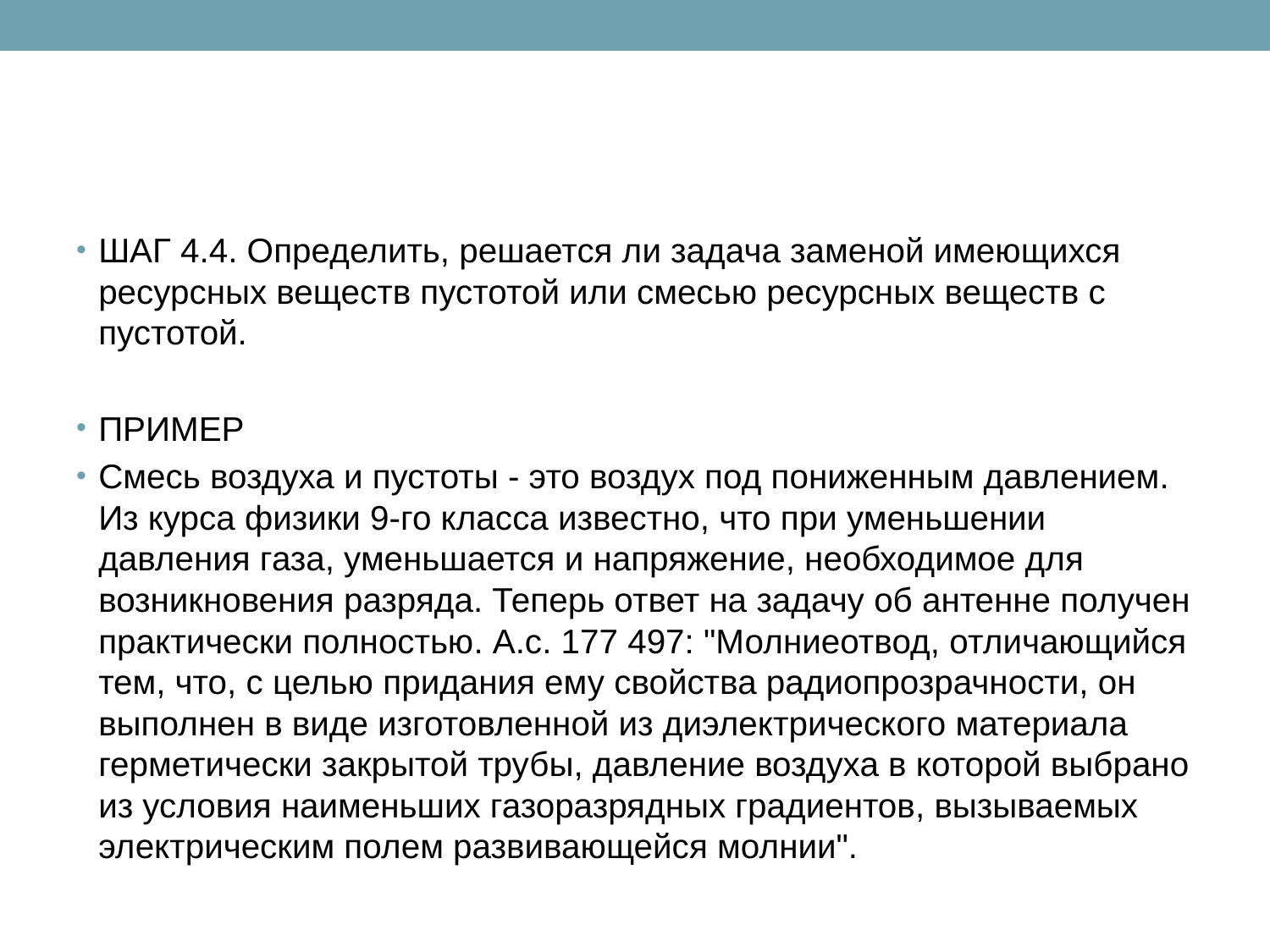

#
ШАГ 4.4. Определить, решается ли задача заменой имеющихся ресурсных веществ пустотой или смесью ресурсных веществ с пустотой.

ПРИМЕР
Смесь воздуха и пустоты - это воздух под пониженным давлением. Из курса физики 9-го класса известно, что при уменьшении давления газа, уменьшается и напряжение, необходимое для возникновения разряда. Теперь ответ на задачу об антенне получен практически полностью. А.с. 177 497: "Молниеотвод, отличающийся тем, что, с целью придания ему свойства радиопрозрачности, он выполнен в виде изготовленной из диэлектрического материала герметически закрытой трубы, давление воздуха в которой выбрано из условия наименьших газоразрядных градиентов, вызываемых электрическим полем развивающейся молнии".